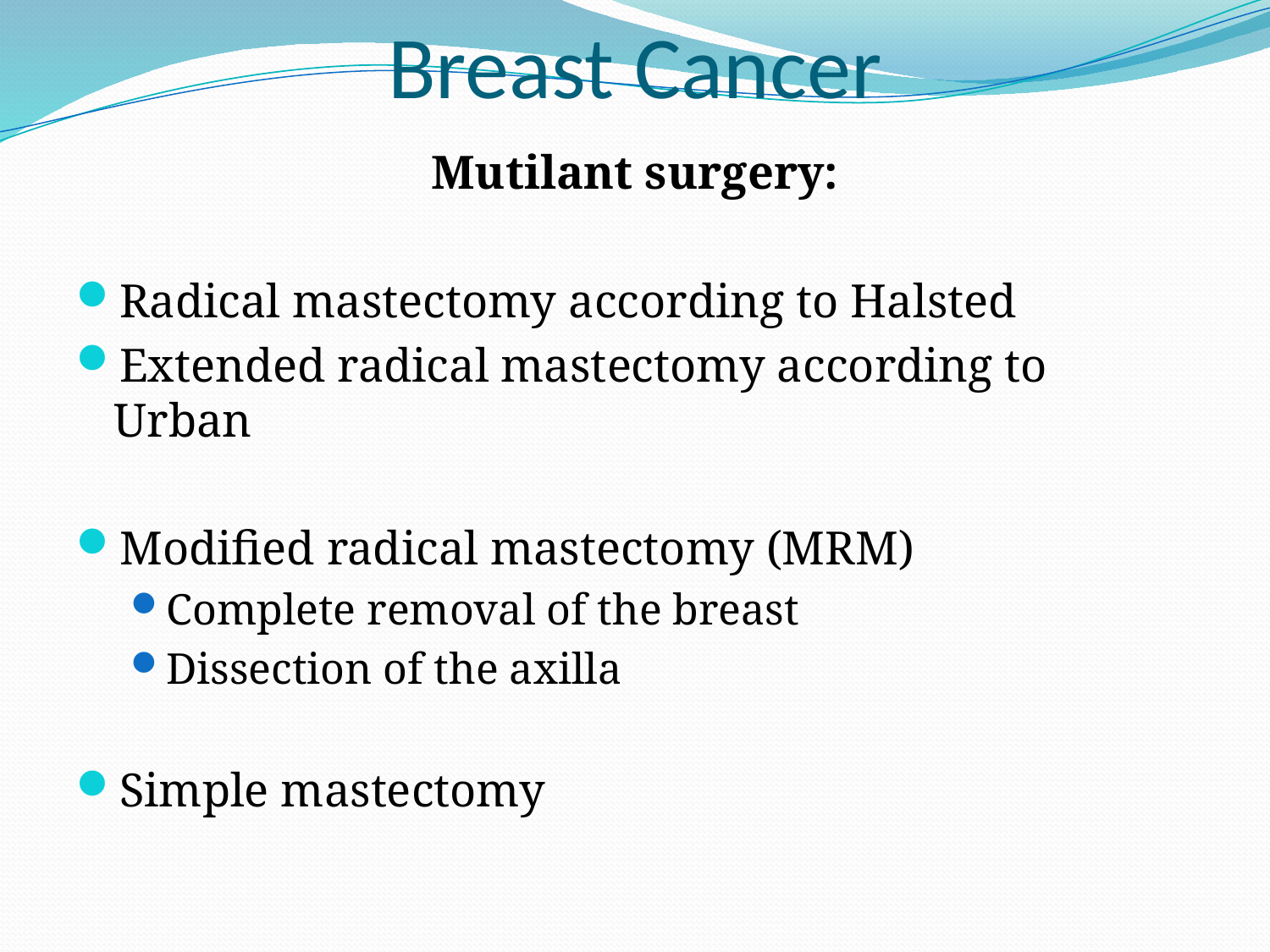

# Breast Cancer
Mutilant surgery:

Radical mastectomy according to Halsted
Extended radical mastectomy according to Urban

Modified radical mastectomy (MRM)
Complete removal of the breast
Dissection of the axilla

Simple mastectomy